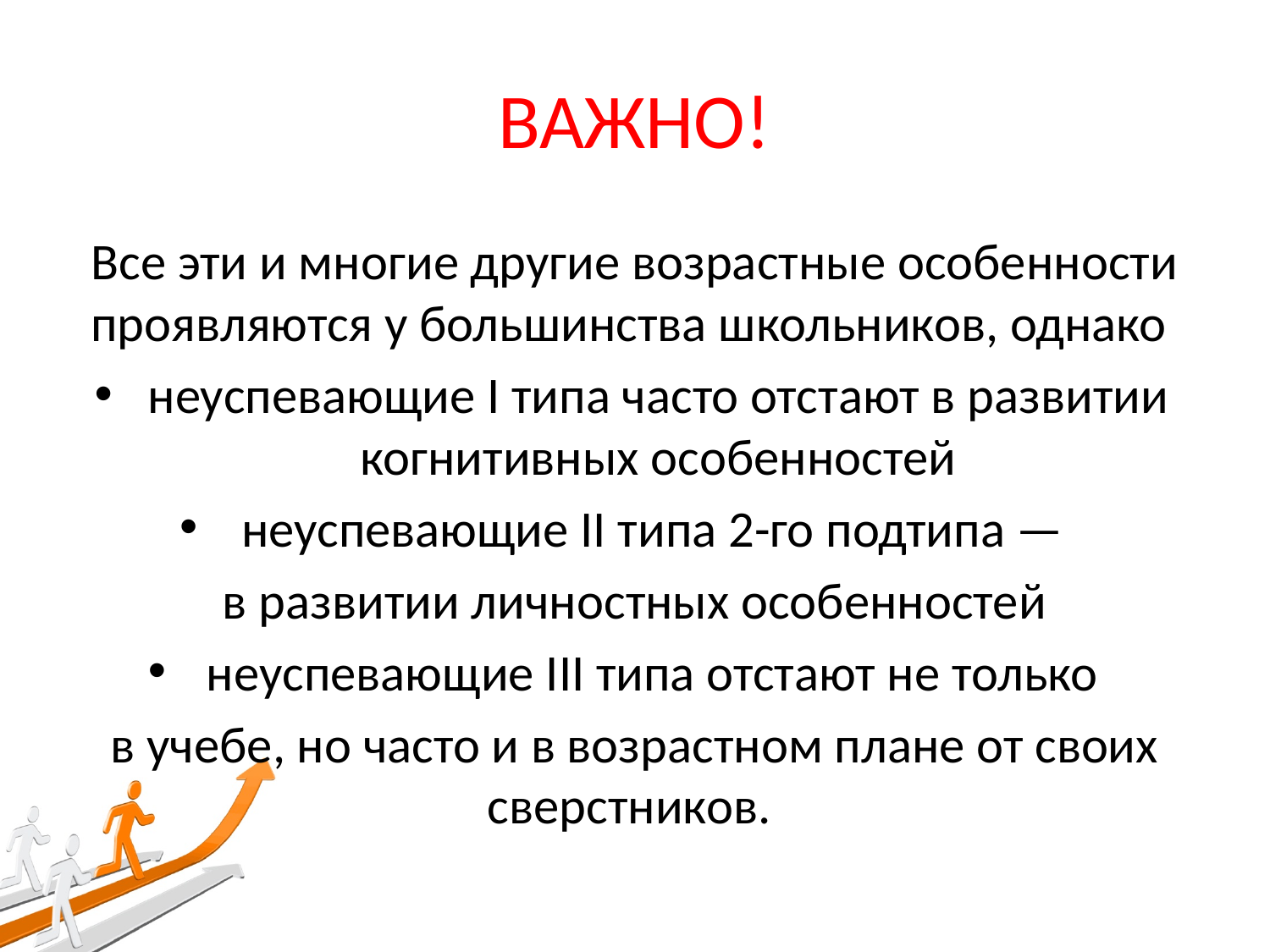

# ВАЖНО!
Все эти и многие другие возрастные особенности проявляются у большинства школьников, однако
неуспевающие I типа часто отстают в развитии когнитивных особенностей
неуспевающие II типа 2-го подтипа —
в развитии личностных особенностей
неуспевающие III типа отстают не только
в учебе, но часто и в возрастном плане от своих сверстников.